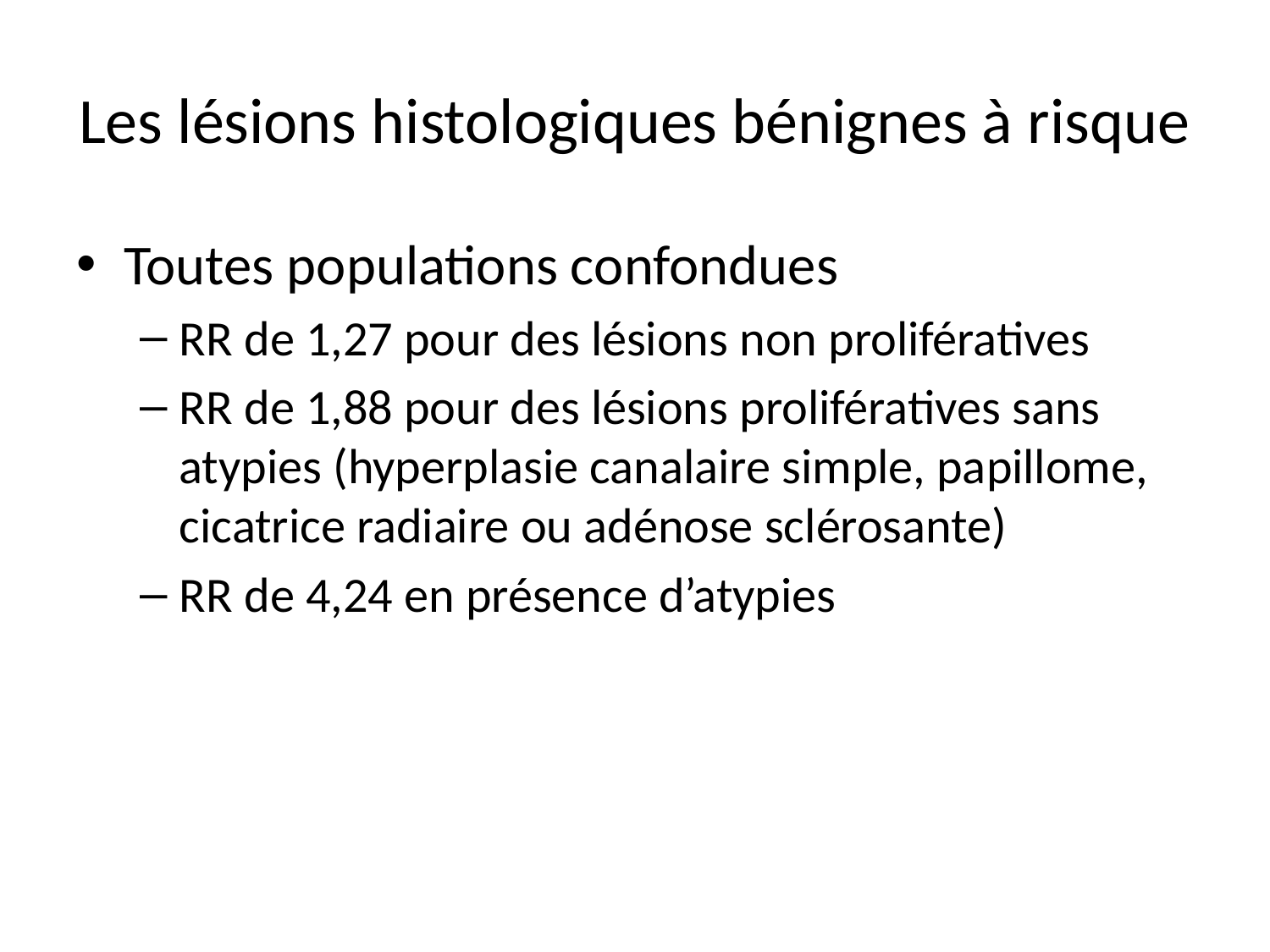

# Les lésions histologiques bénignes à risque
Toutes populations confondues
RR de 1,27 pour des lésions non prolifératives
RR de 1,88 pour des lésions prolifératives sans atypies (hyperplasie canalaire simple, papillome, cicatrice radiaire ou adénose sclérosante)
RR de 4,24 en présence d’atypies